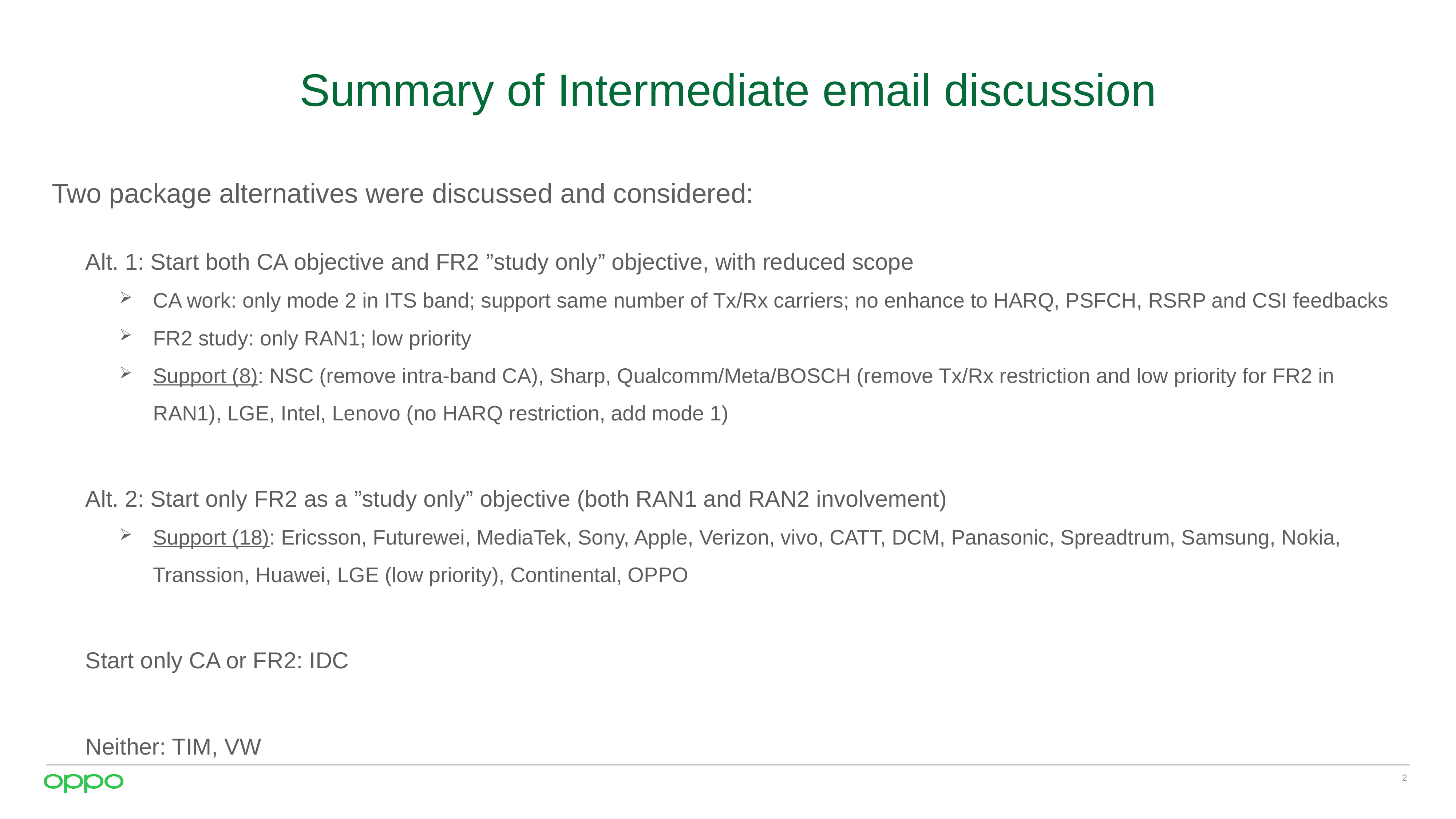

# Summary of Intermediate email discussion
Two package alternatives were discussed and considered:

Alt. 1: Start both CA objective and FR2 ”study only” objective, with reduced scope
CA work: only mode 2 in ITS band; support same number of Tx/Rx carriers; no enhance to HARQ, PSFCH, RSRP and CSI feedbacks
FR2 study: only RAN1; low priority
Support (8): NSC (remove intra-band CA), Sharp, Qualcomm/Meta/BOSCH (remove Tx/Rx restriction and low priority for FR2 in RAN1), LGE, Intel, Lenovo (no HARQ restriction, add mode 1)

Alt. 2: Start only FR2 as a ”study only” objective (both RAN1 and RAN2 involvement)
Support (18): Ericsson, Futurewei, MediaTek, Sony, Apple, Verizon, vivo, CATT, DCM, Panasonic, Spreadtrum, Samsung, Nokia, Transsion, Huawei, LGE (low priority), Continental, OPPO

Start only CA or FR2: IDC

Neither: TIM, VW